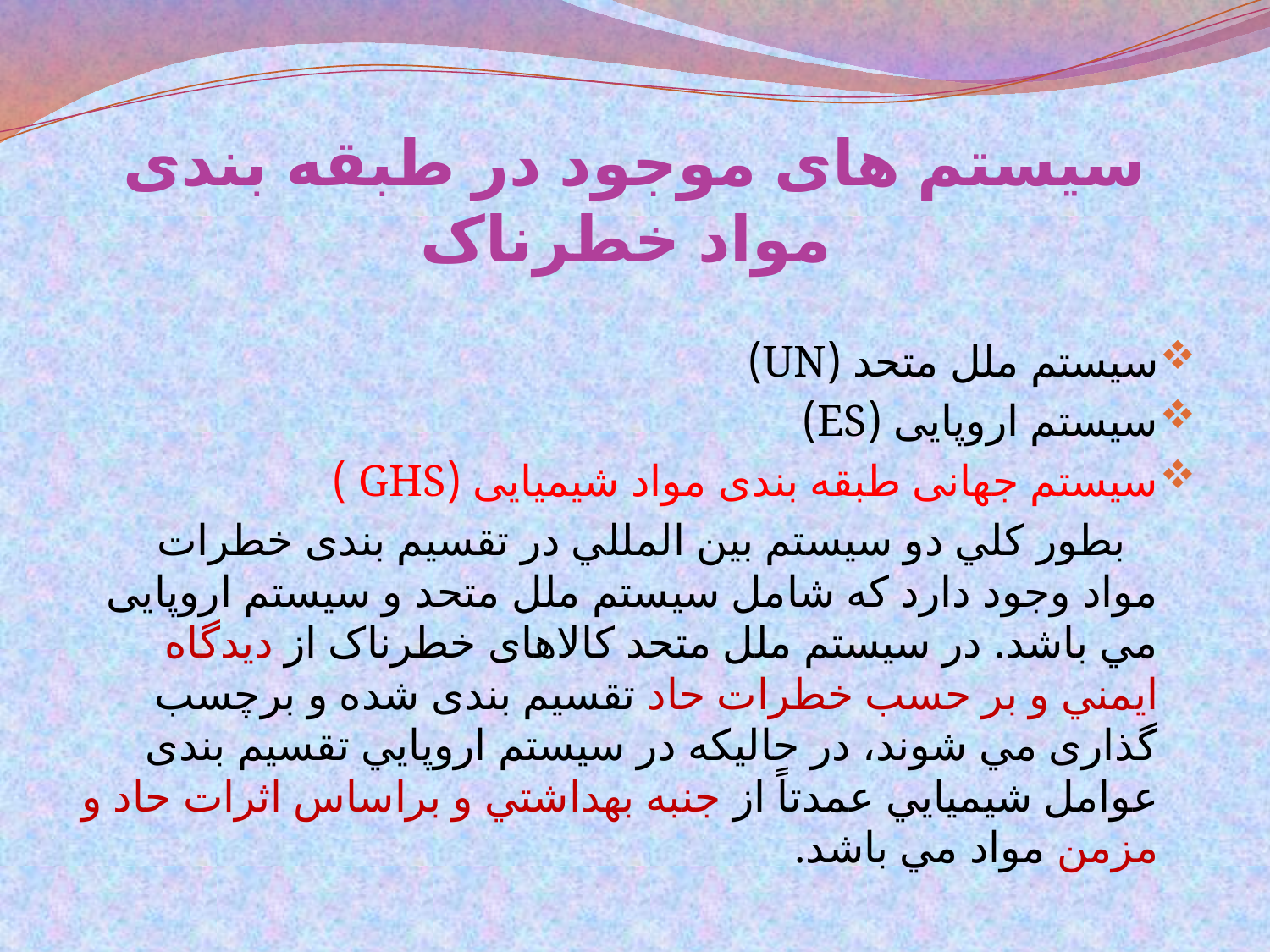

# سیستم های موجود در طبقه بندی مواد خطرناک
سیستم ملل متحد (UN)
سیستم اروپایی (ES)
سیستم جهانی طبقه بندی مواد شیمیایی (GHS )
      بطور كلي دو سيستم بين المللي در تقسيم بندی خطرات مواد وجود دارد كه شامل سيستم ملل متحد و سیستم اروپایی مي باشد. در سيستم ملل متحد كالاهای خطرناک از ديدگاه ايمني و بر حسب خطرات حاد تقسيم بندی شده و برچسب گذاری مي شوند، در حاليكه در سيستم اروپايي تقسيم بندی عوامل شيميايي عمدتاً از جنبه بهداشتي و براساس اثرات حاد و مزمن مواد مي باشد.